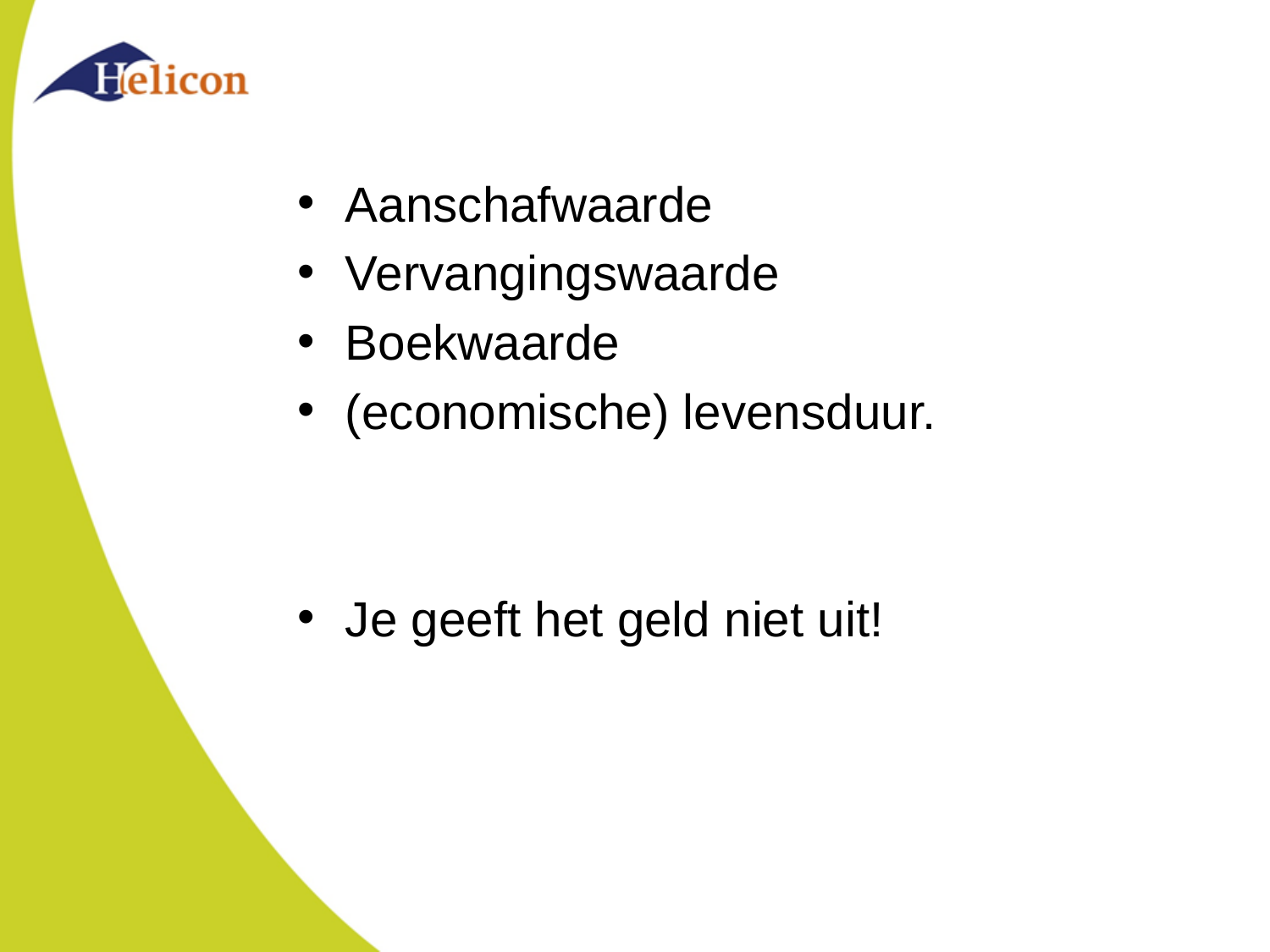

#
Aanschafwaarde
Vervangingswaarde
Boekwaarde
(economische) levensduur.

Je geeft het geld niet uit!